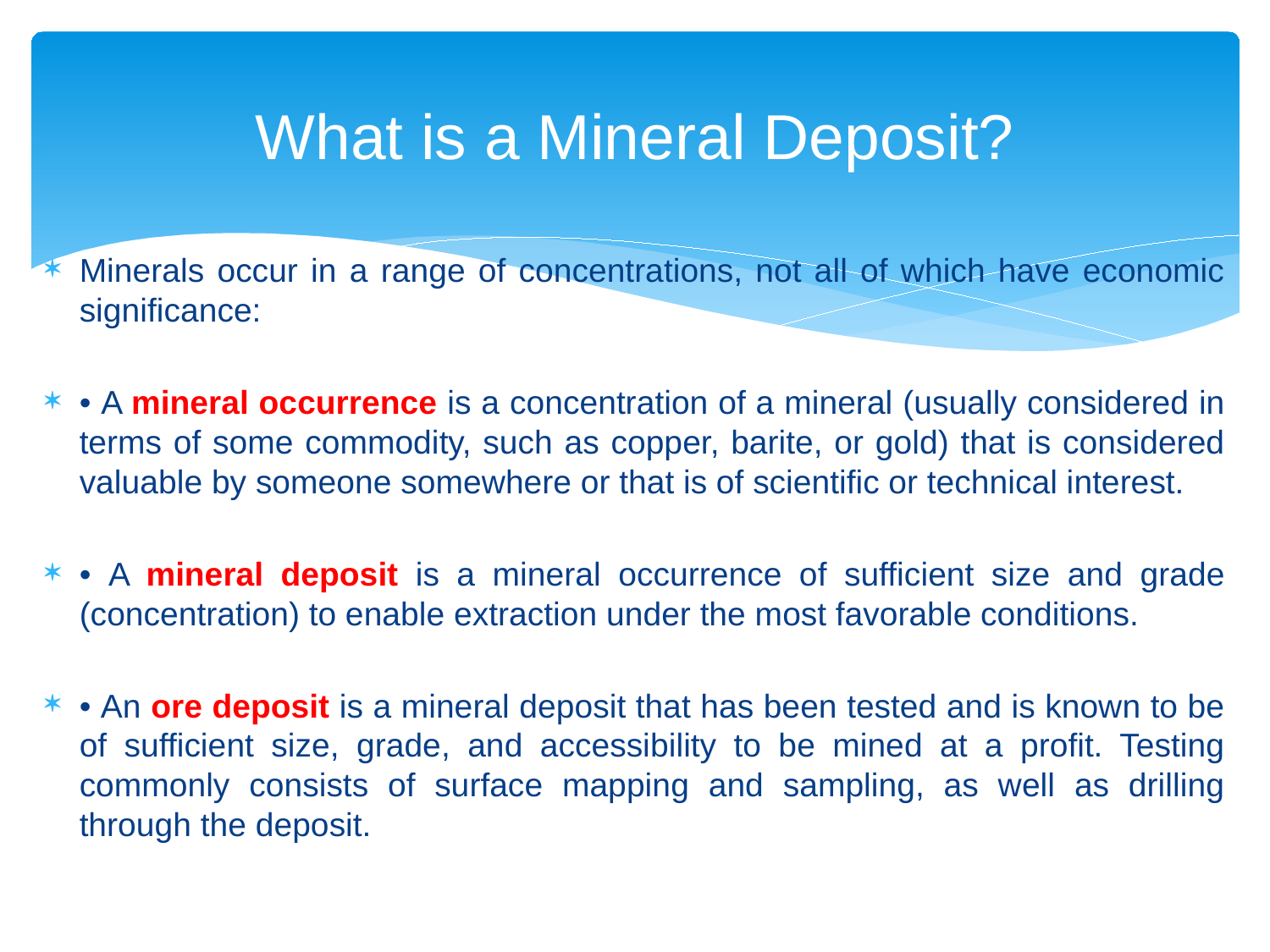

# What is a Mineral Deposit?
Minerals occur in a range of concentrations, not all of which have economic significance:

• A mineral occurrence is a concentration of a mineral (usually considered in terms of some commodity, such as copper, barite, or gold) that is considered valuable by someone somewhere or that is of scientific or technical interest.

• A mineral deposit is a mineral occurrence of sufficient size and grade (concentration) to enable extraction under the most favorable conditions.

• An ore deposit is a mineral deposit that has been tested and is known to be of sufficient size, grade, and accessibility to be mined at a profit. Testing commonly consists of surface mapping and sampling, as well as drilling through the deposit.